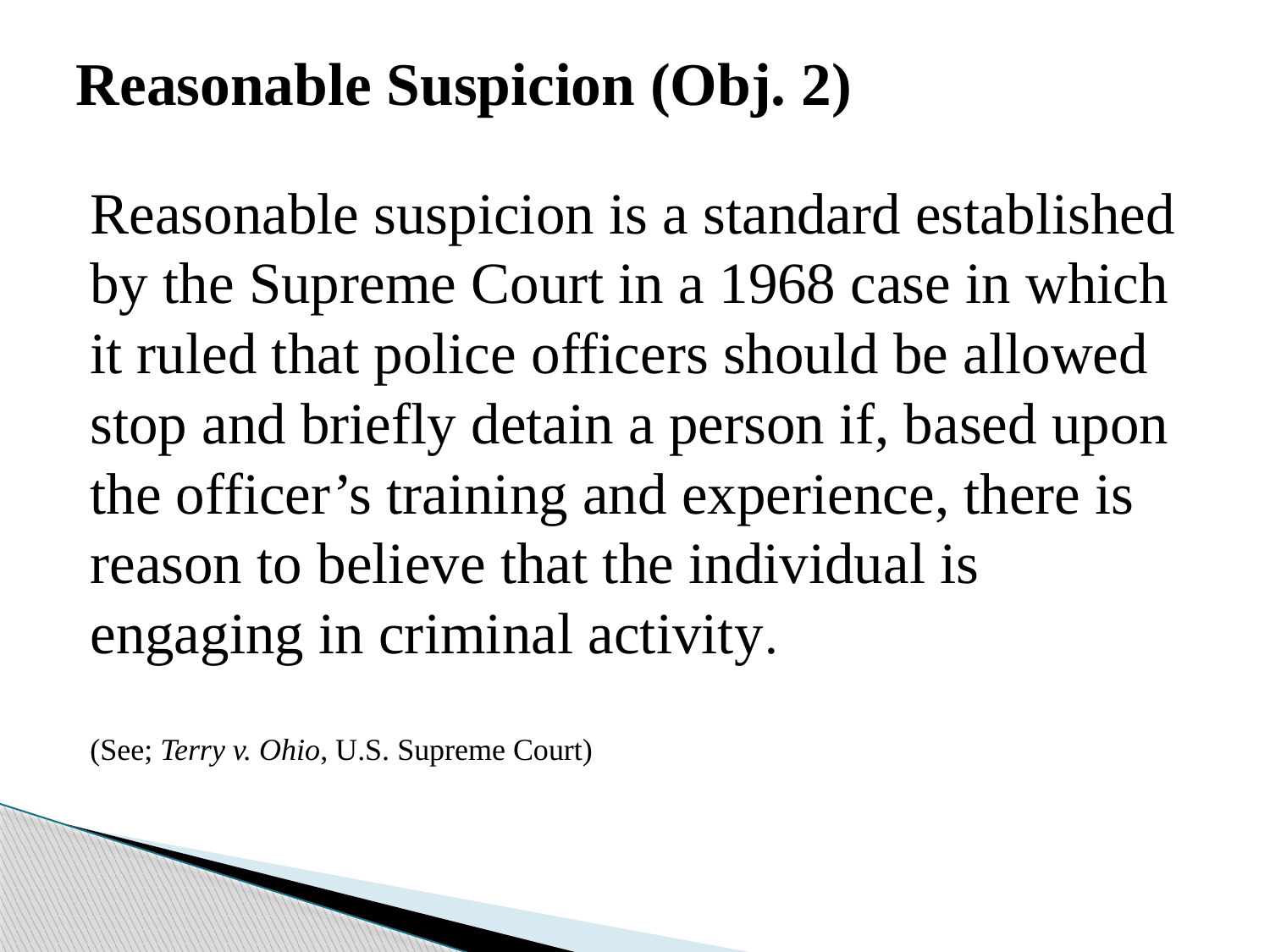

# Reasonable Suspicion (Obj. 2)
Reasonable suspicion is a standard established by the Supreme Court in a 1968 case in which it ruled that police officers should be allowed stop and briefly detain a person if, based upon the officer’s training and experience, there is reason to believe that the individual is engaging in criminal activity.

(See; Terry v. Ohio, U.S. Supreme Court)